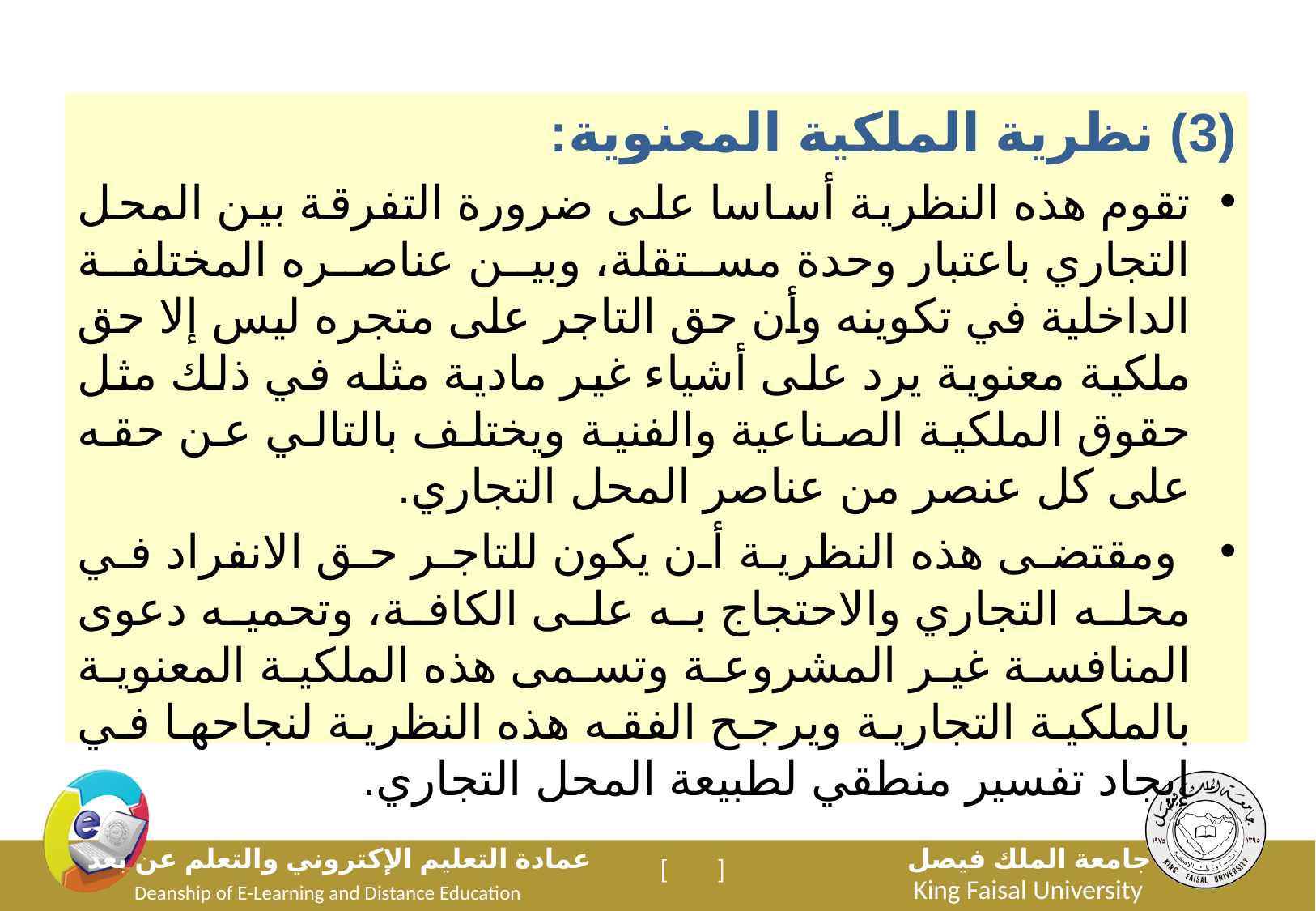

(3) نظرية الملكية المعنوية:
تقوم هذه النظرية أساسا على ضرورة التفرقة بين المحل التجاري باعتبار وحدة مستقلة، وبين عناصره المختلفة الداخلية في تكوينه وأن حق التاجر على متجره ليس إلا حق ملكية معنوية يرد على أشياء غير مادية مثله في ذلك مثل حقوق الملكية الصناعية والفنية ويختلف بالتالي عن حقه على كل عنصر من عناصر المحل التجاري.
 ومقتضى هذه النظرية أن يكون للتاجر حق الانفراد في محله التجاري والاحتجاج به على الكافة، وتحميه دعوى المنافسة غير المشروعة وتسمى هذه الملكية المعنوية بالملكية التجارية ويرجح الفقه هذه النظرية لنجاحها في إيجاد تفسير منطقي لطبيعة المحل التجاري.